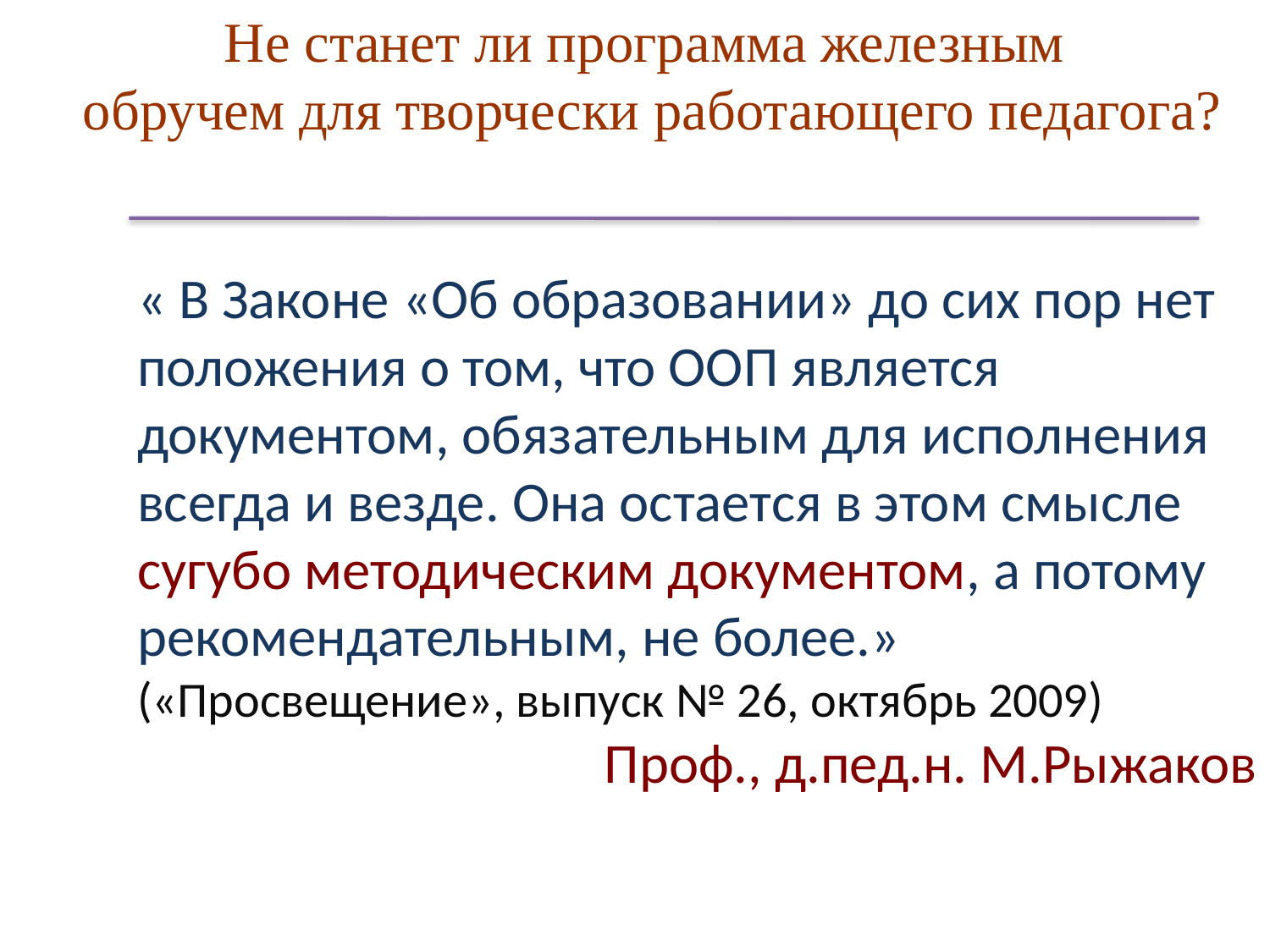

Не станет ли программа железным
 обручем для творчески работающего педагога?

« В Законе «Об образовании» до сих пор нет положения о том, что ООП является документом, обязательным для исполнения всегда и везде. Она остается в этом смысле сугубо методическим документом, а потому рекомендательным, не более.»
(«Просвещение», выпуск № 26, октябрь 2009)
Проф., д.пед.н. М.Рыжаков